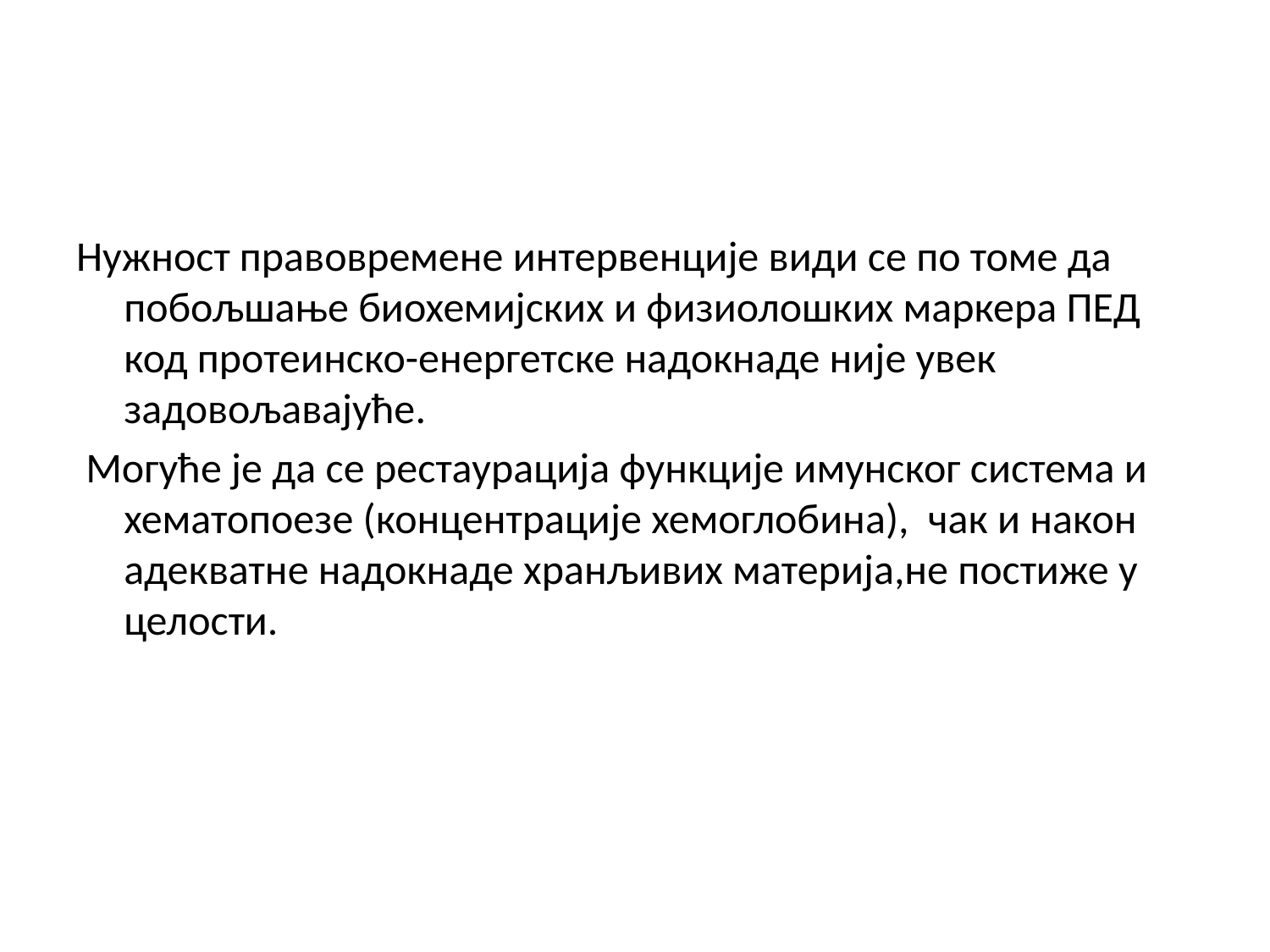

Нужност правовремене интервенције види се по томе да побољшање биохемијских и физиолошких маркера ПЕД код протеинско-енергетске надокнаде није увек задовољавајуће.
 Могуће је да се рестаурација функције имунског система и хематопоезе (концентрације хемоглобина),  чак и након адекватне надокнаде хранљивих материја,не постиже у целости.